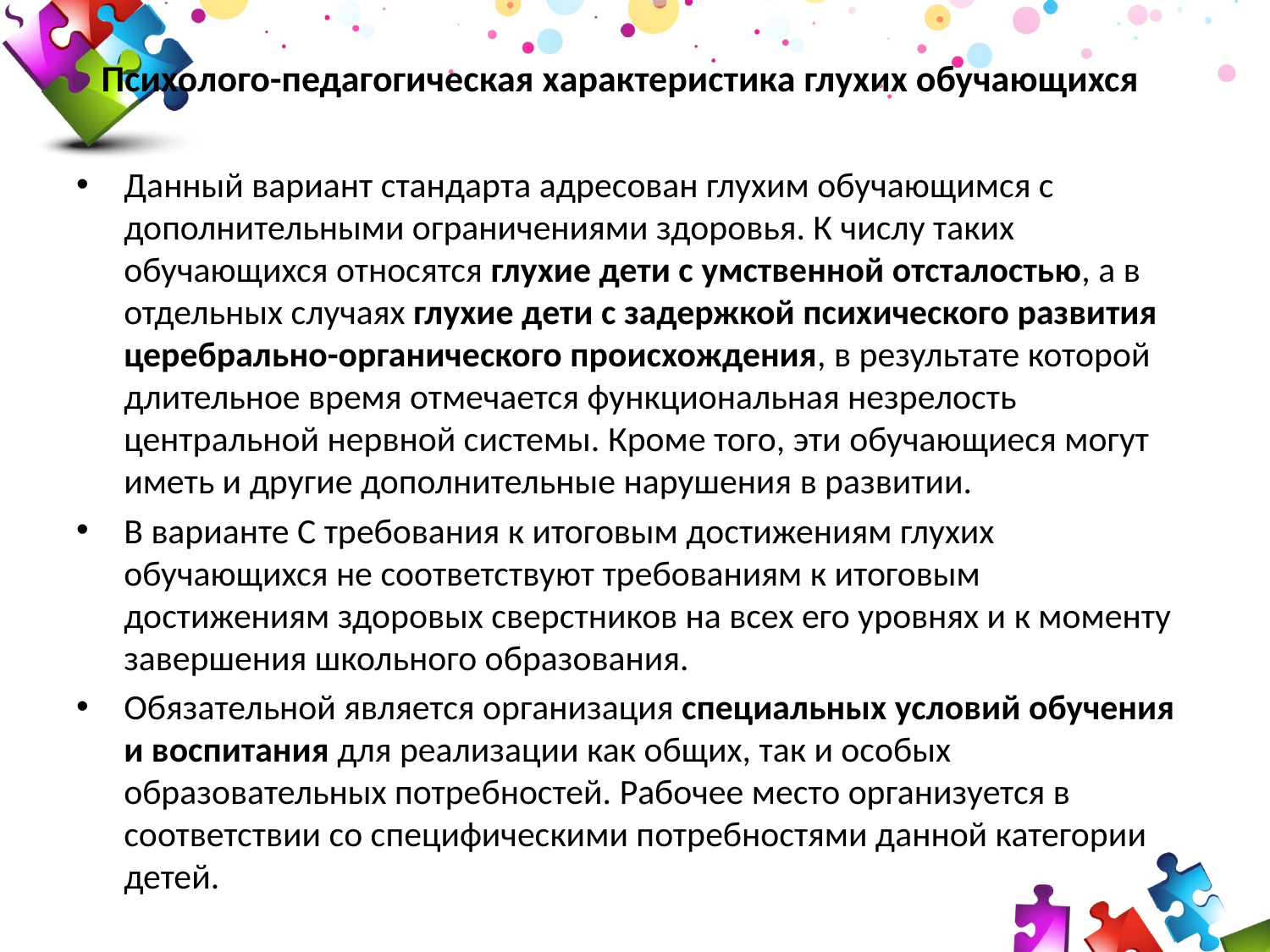

# Психолого-педагогическая характеристика глухих обучающихся
Данный вариант стандарта адресован глухим обучающимся с дополнительными ограничениями здоровья. К числу таких обучающихся относятся глухие дети с умственной отсталостью, а в отдельных случаях глухие дети с задержкой психического развития церебрально-органического происхождения, в результате которой длительное время отмечается функциональная незрелость центральной нервной системы. Кроме того, эти обучающиеся могут иметь и другие дополнительные нарушения в развитии.
В варианте С требования к итоговым достижениям глухих обучающихся не соответствуют требованиям к итоговым достижениям здоровых сверстников на всех его уровнях и к моменту завершения школьного образования.
Обязательной является организация специальных условий обучения и воспитания для реализации как общих, так и особых образовательных потребностей. Рабочее место организуется в соответствии со специфическими потребностями данной категории детей.